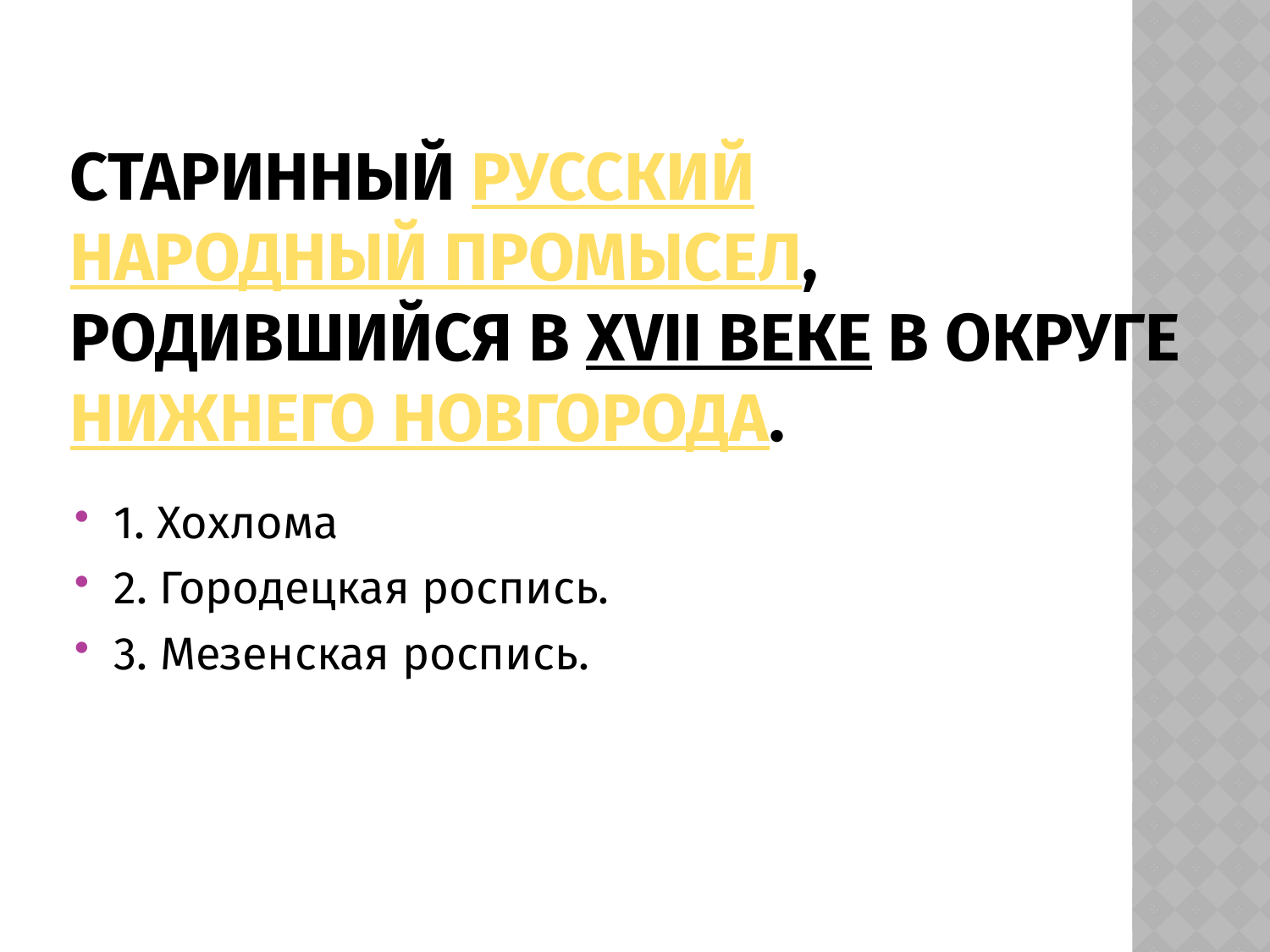

# старинный русский народный промысел, родившийся в XVII веке в округе Нижнего Новгорода.
1. Хохлома
2. Городецкая роспись.
3. Мезенская роспись.